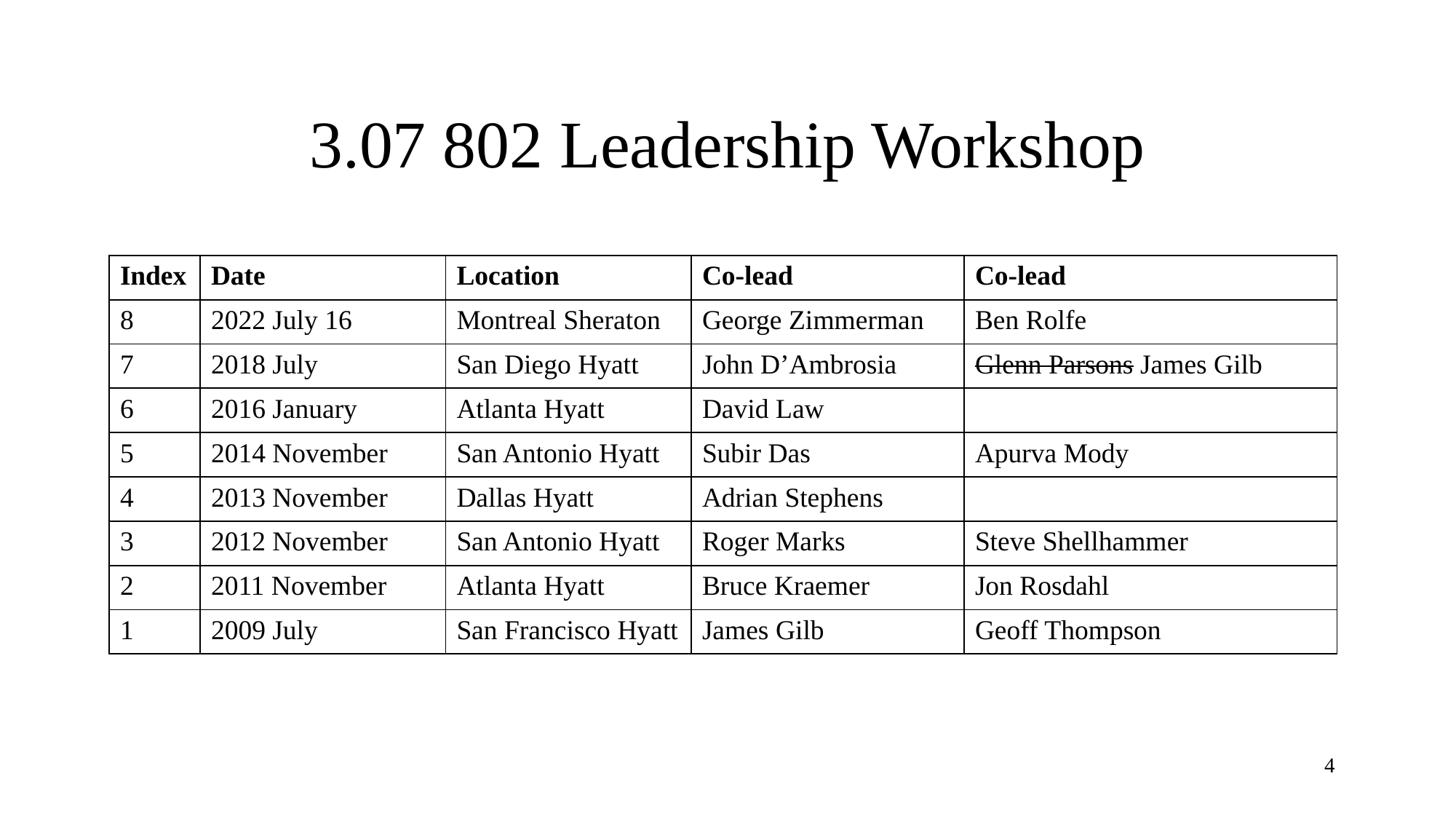

# 3.07 802 Leadership Workshop
| Index | Date | Location | Co-lead | Co-lead |
| --- | --- | --- | --- | --- |
| 8 | 2022 July 16 | Montreal Sheraton | George Zimmerman | Ben Rolfe |
| 7 | 2018 July | San Diego Hyatt | John D’Ambrosia | Glenn Parsons James Gilb |
| 6 | 2016 January | Atlanta Hyatt | David Law |  |
| 5 | 2014 November | San Antonio Hyatt | Subir Das | Apurva Mody |
| 4 | 2013 November | Dallas Hyatt | Adrian Stephens |  |
| 3 | 2012 November | San Antonio Hyatt | Roger Marks | Steve Shellhammer |
| 2 | 2011 November | Atlanta Hyatt | Bruce Kraemer | Jon Rosdahl |
| 1 | 2009 July | San Francisco Hyatt | James Gilb | Geoff Thompson |
4